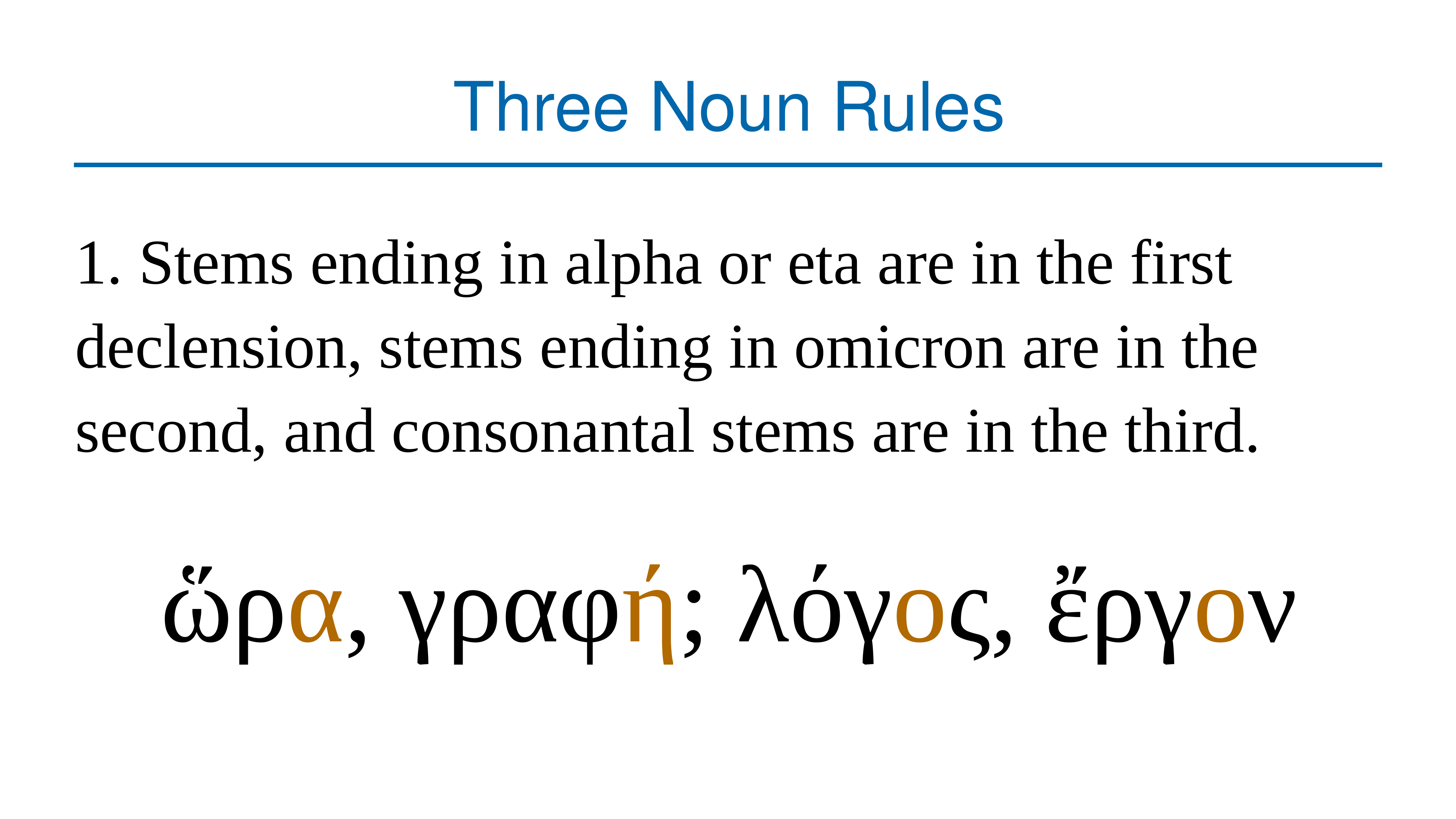

# Three Noun Rules
1. Stems ending in alpha or eta are in the first declension, stems ending in omicron are in the second, and consonantal stems are in the third.
ὥρα, γραφή; λόγος, ἔργον